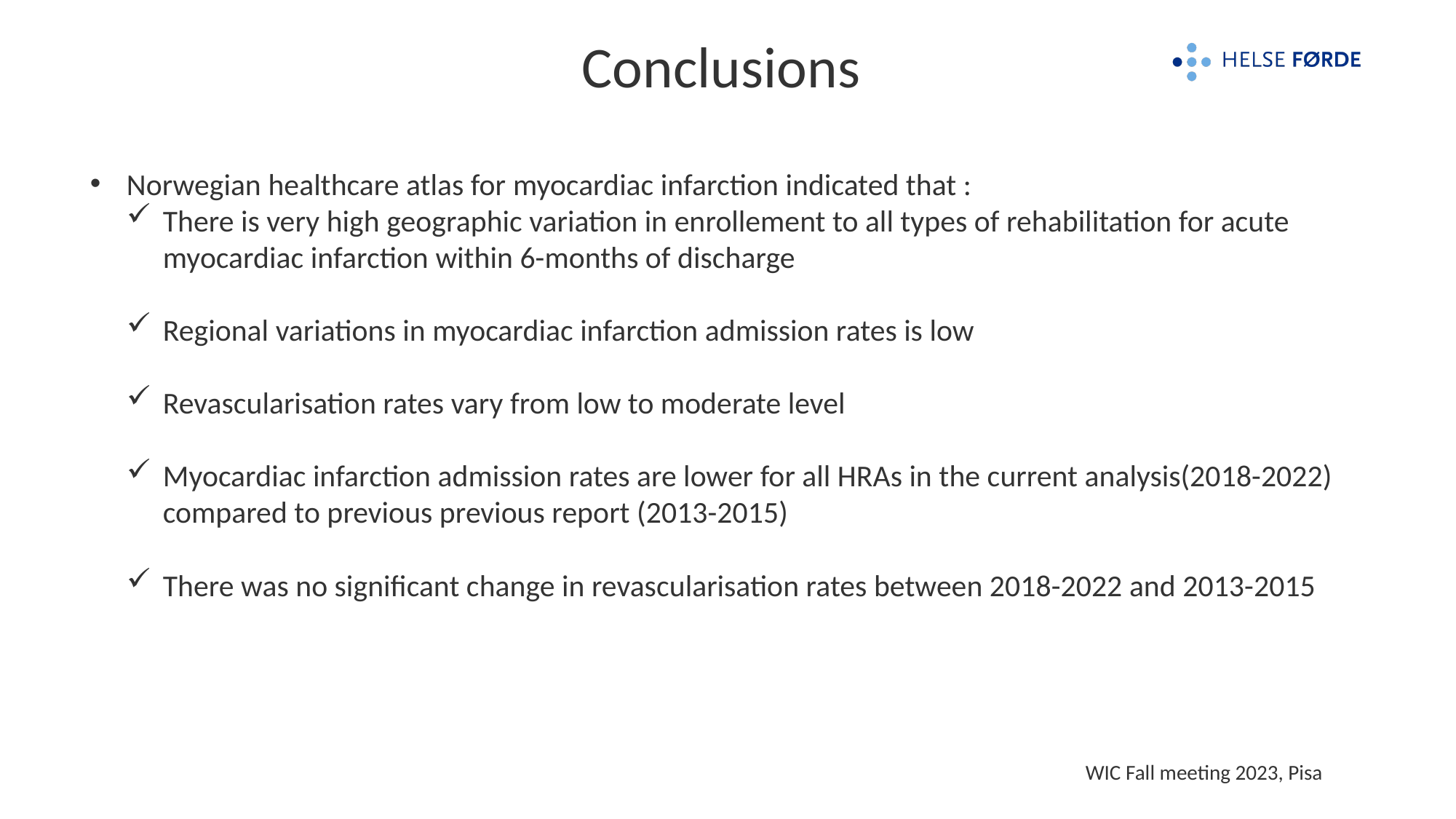

# Conclusions
14.09.2023
Norwegian healthcare atlas for myocardiac infarction indicated that :
There is very high geographic variation in enrollement to all types of rehabilitation for acute myocardiac infarction within 6-months of discharge

Regional variations in myocardiac infarction admission rates is low

Revascularisation rates vary from low to moderate level

Myocardiac infarction admission rates are lower for all HRAs in the current analysis(2018-2022) compared to previous previous report (2013-2015)

There was no significant change in revascularisation rates between 2018-2022 and 2013-2015

WIC Fall meeting 2023, Pisa